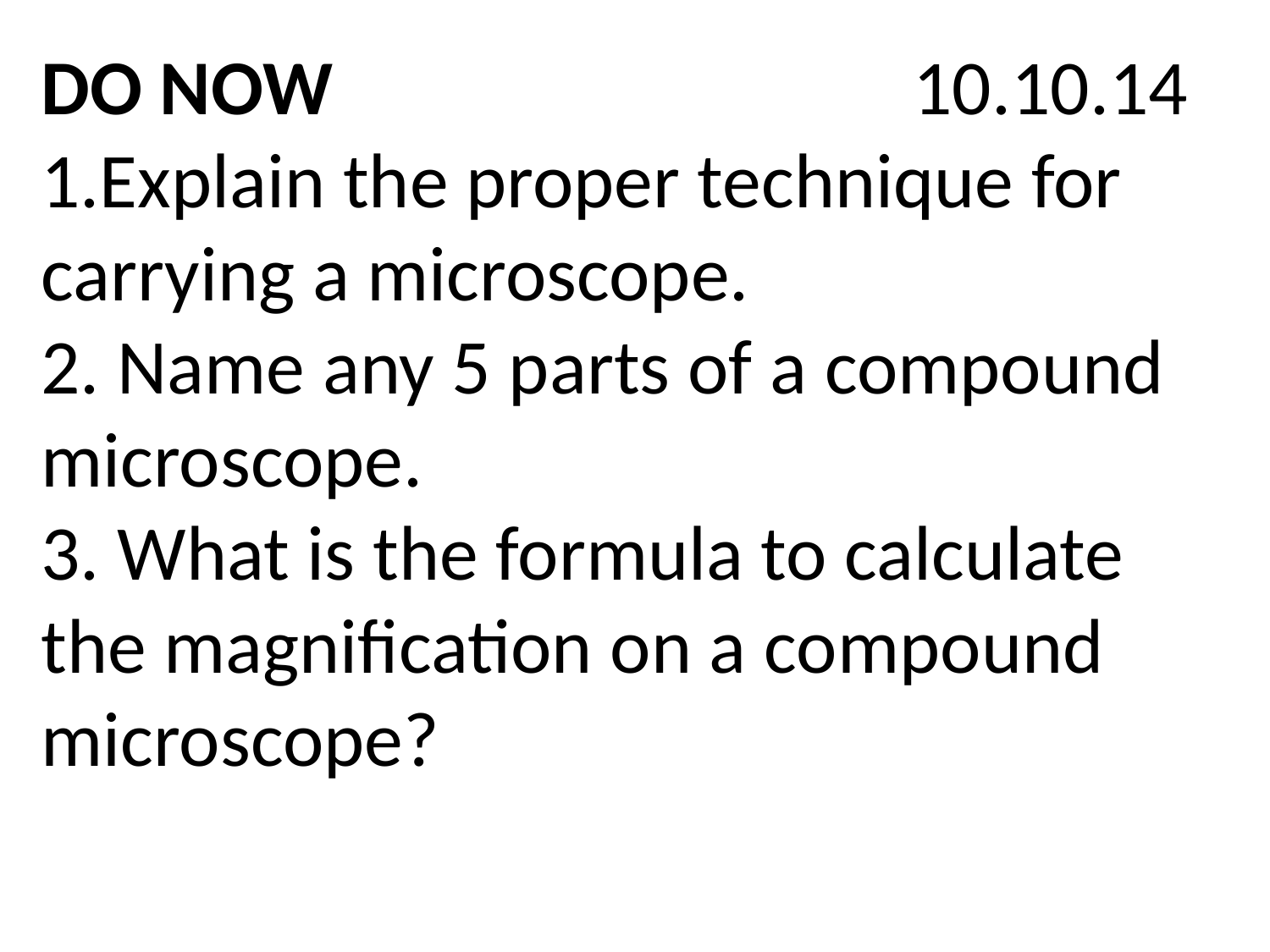

DO NOW                                 10.10.14
1.Explain the proper technique for    carrying a microscope.
2. Name any 5 parts of a compound microscope.
3. What is the formula to calculate the magnification on a compound microscope?